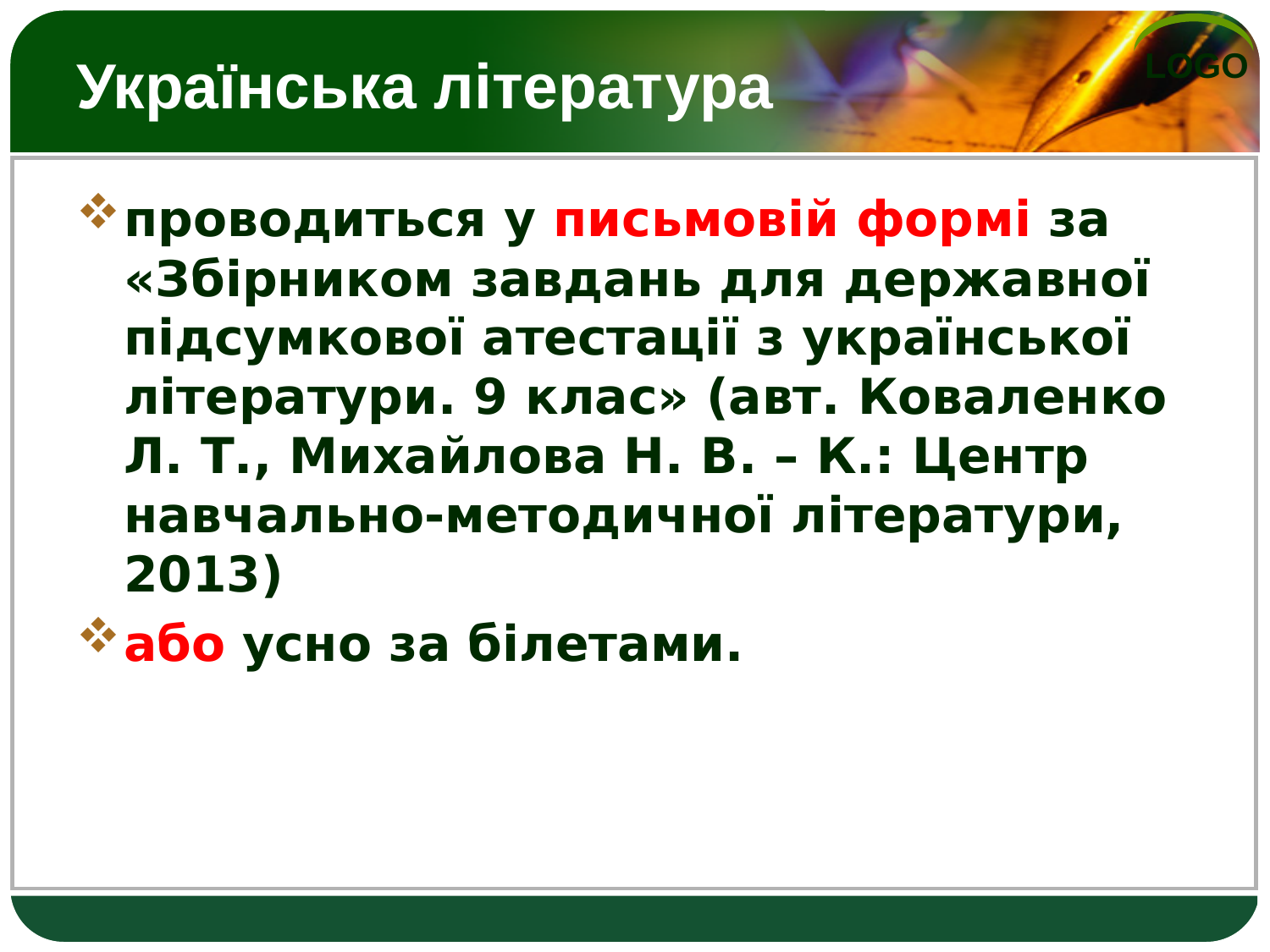

# Українська література
проводиться у письмовій формі за «Збірником завдань для державної підсумкової атестації з української літератури. 9 клас» (авт. Коваленко Л. Т., Михайлова Н. В. – К.: Центр навчально-методичної літератури, 2013)
або усно за білетами.